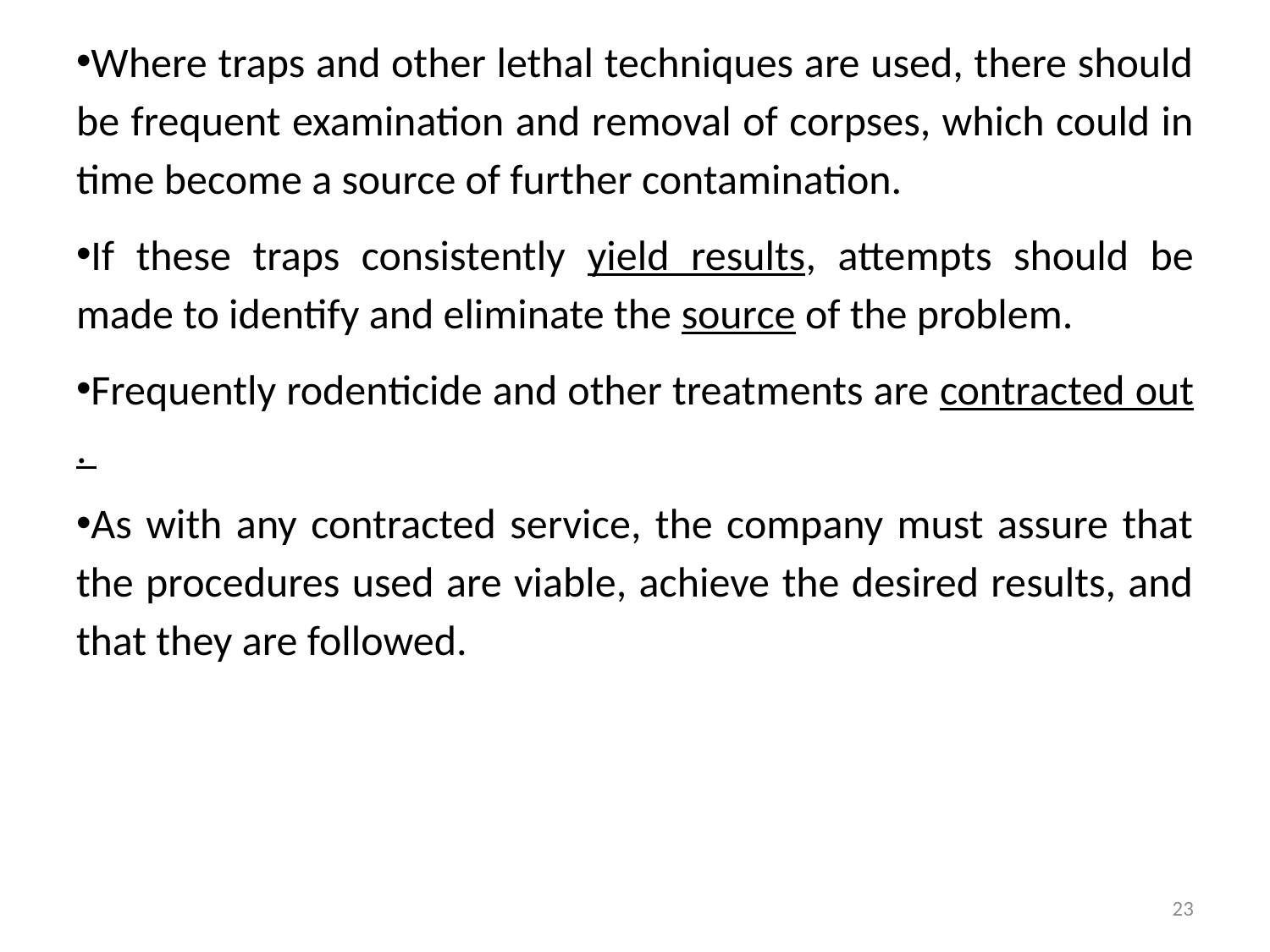

Where traps and other lethal techniques are used, there should be frequent examination and removal of corpses, which could in time become a source of further contamination.
If these traps consistently yield results, attempts should be made to identify and eliminate the source of the problem.
Frequently rodenticide and other treatments are contracted out .
As with any contracted service, the company must assure that the procedures used are viable, achieve the desired results, and that they are followed.

23